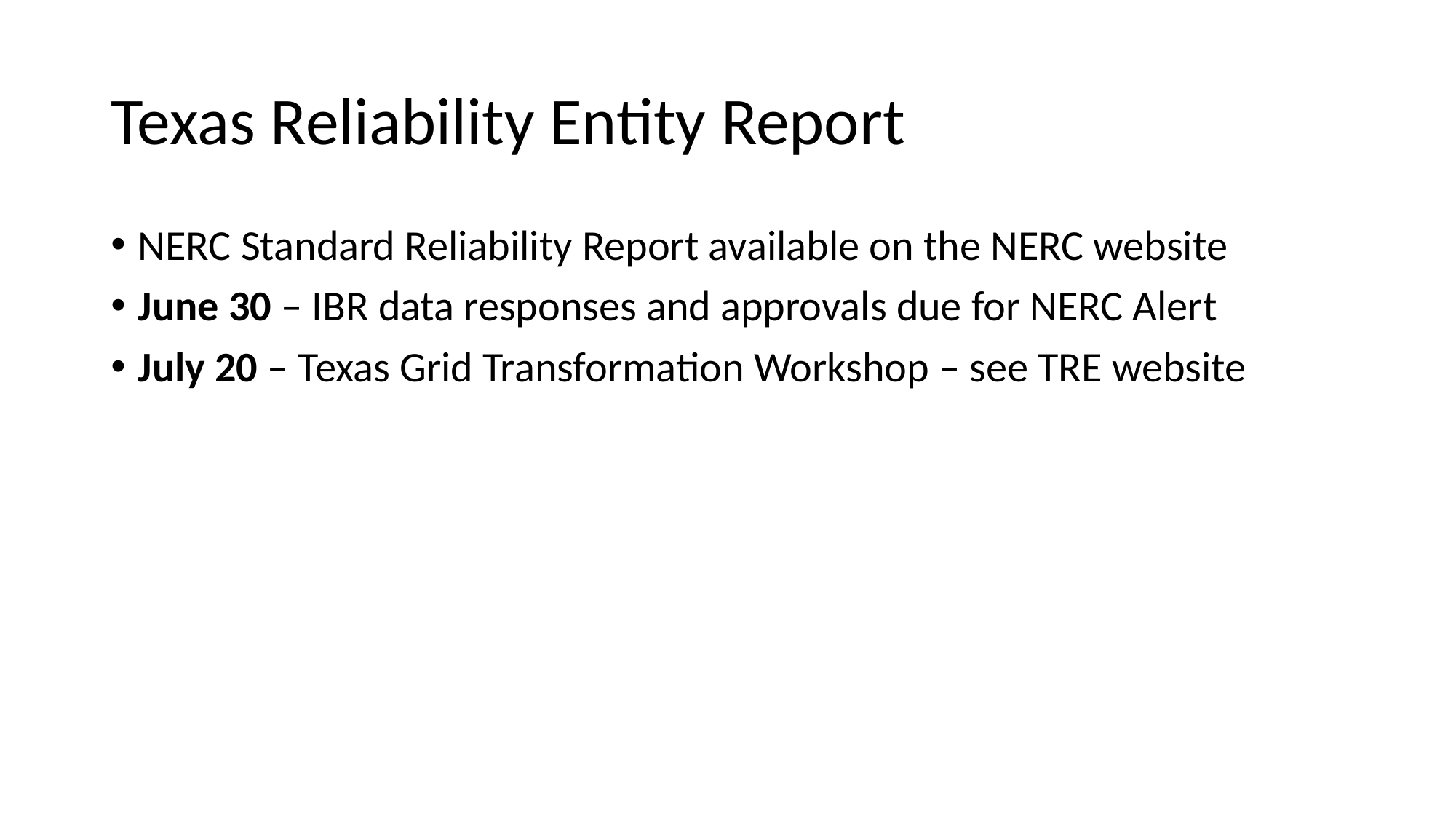

# Texas Reliability Entity Report
NERC Standard Reliability Report available on the NERC website
June 30 – IBR data responses and approvals due for NERC Alert
July 20 – Texas Grid Transformation Workshop – see TRE website